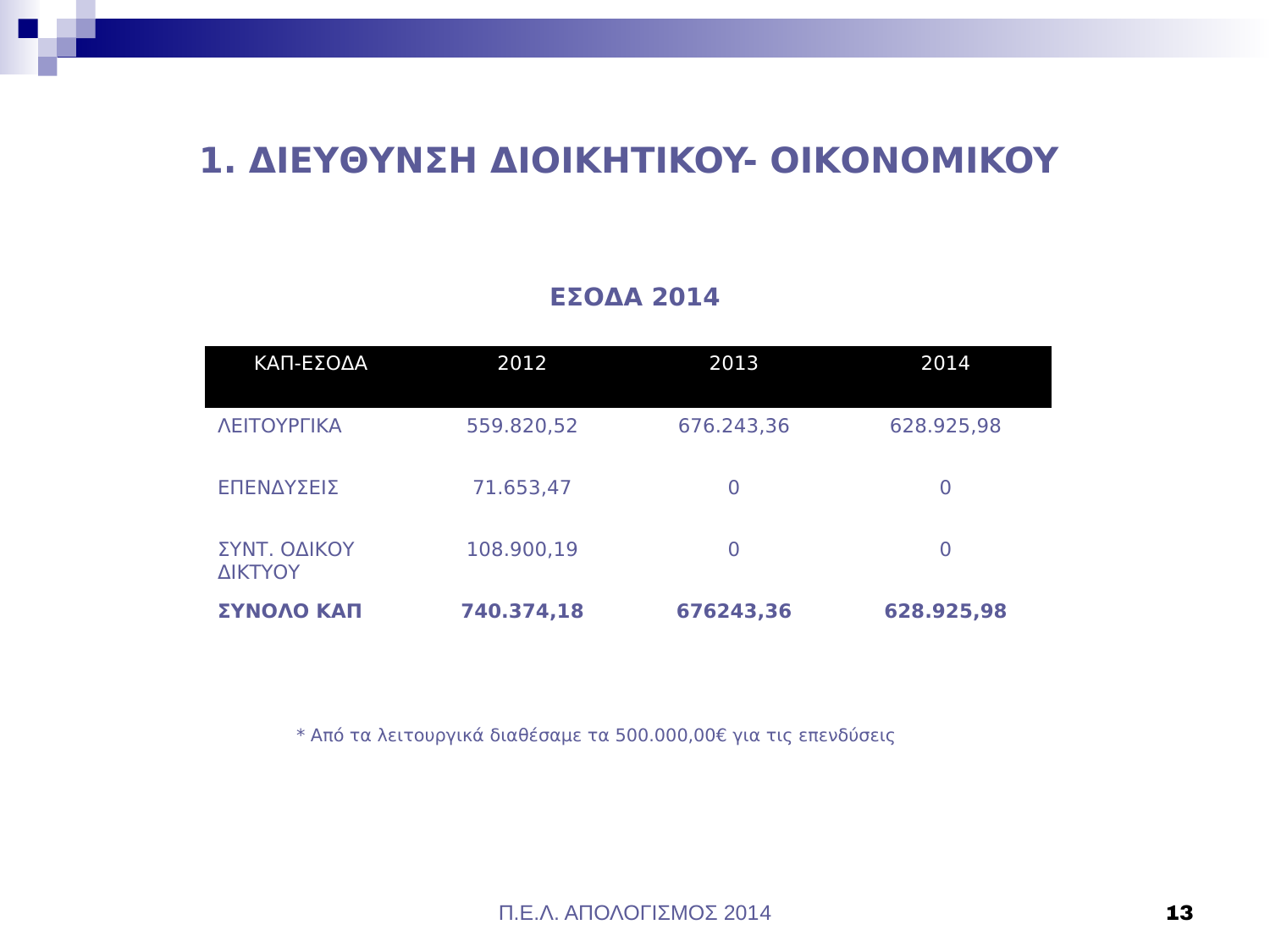

# 1. ΔΙΕΥΘΥΝΣΗ ΔΙΟΙΚHTIKOY- ΟΙΚΟΝOMIKOY
ΕΣΟΔΑ 2014

| ΚΑΠ-ΕΣΟΔΑ | 2012 | 2013 | 2014 |
| --- | --- | --- | --- |
| ΛΕΙΤΟΥΡΓΙΚΑ | 559.820,52 | 676.243,36 | 628.925,98 |
| ΕΠΕΝΔΥΣΕΙΣ | 71.653,47 | 0 | 0 |
| ΣΥΝΤ. ΟΔΙΚΟΥ ΔΙΚΤΥΟΥ | 108.900,19 | 0 | 0 |
| ΣΥΝΟΛΟ ΚΑΠ | 740.374,18 | 676243,36 | 628.925,98 |
| \* Από τα λειτουργικά διαθέσαμε τα 500.000,00€ για τις επενδύσεις |
| --- |
Π.Ε.Λ. ΑΠΟΛΟΓΙΣΜΟΣ 2014
13